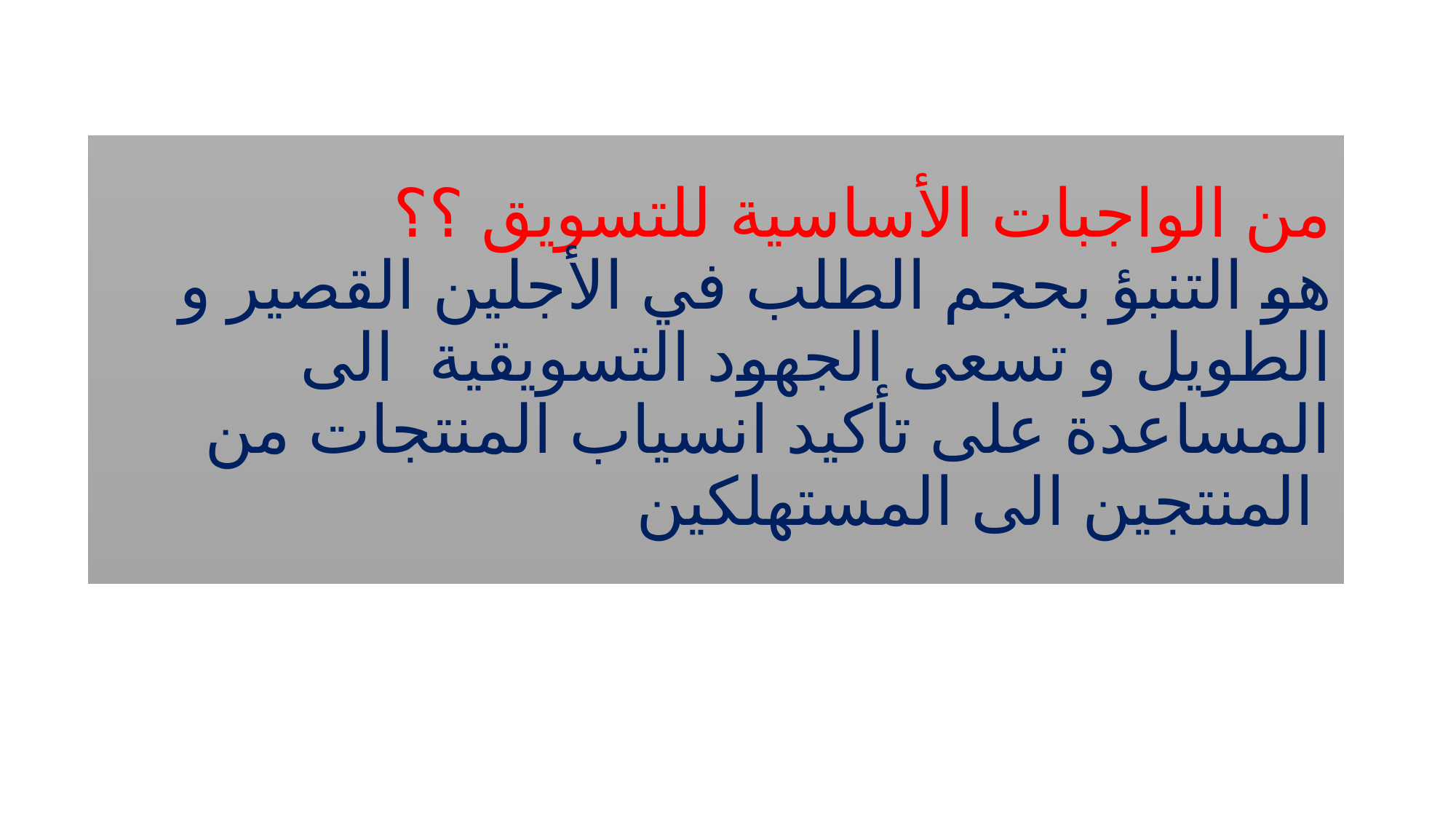

# من الواجبات الأساسية للتسويق ؟؟ هو التنبؤ بحجم الطلب في الأجلين القصير و الطويل و تسعى الجهود التسويقية  الى المساعدة على تأكيد انسياب المنتجات من المنتجين الى المستهلكين